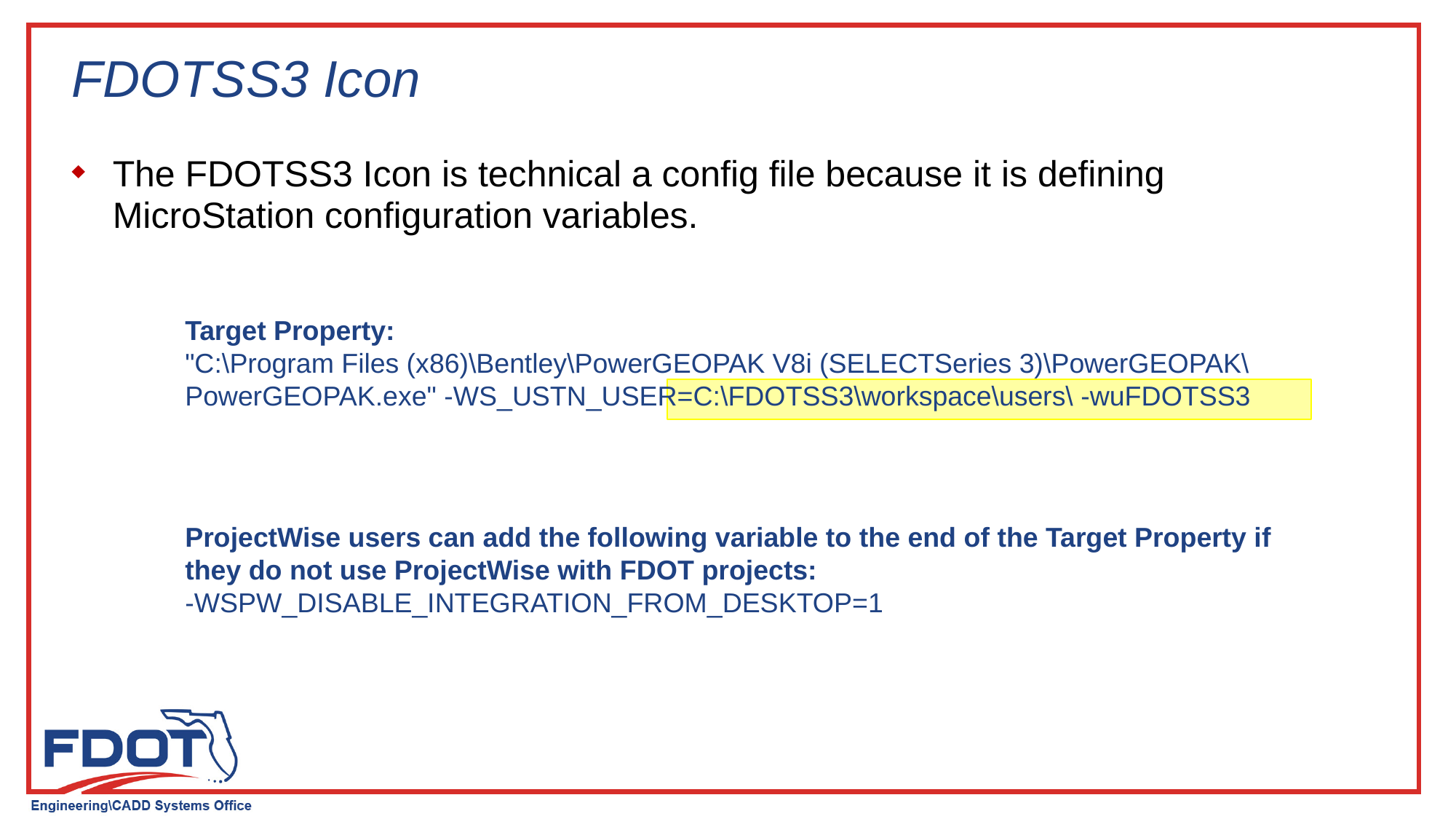

# FDOTSS3 Icon
The FDOTSS3 Icon is technical a config file because it is defining MicroStation configuration variables.
Target Property:
"C:\Program Files (x86)\Bentley\PowerGEOPAK V8i (SELECTSeries 3)\PowerGEOPAK\PowerGEOPAK.exe" -WS_USTN_USER=C:\FDOTSS3\workspace\users\ -wuFDOTSS3

ProjectWise users can add the following variable to the end of the Target Property if they do not use ProjectWise with FDOT projects:
-WSPW_DISABLE_INTEGRATION_FROM_DESKTOP=1